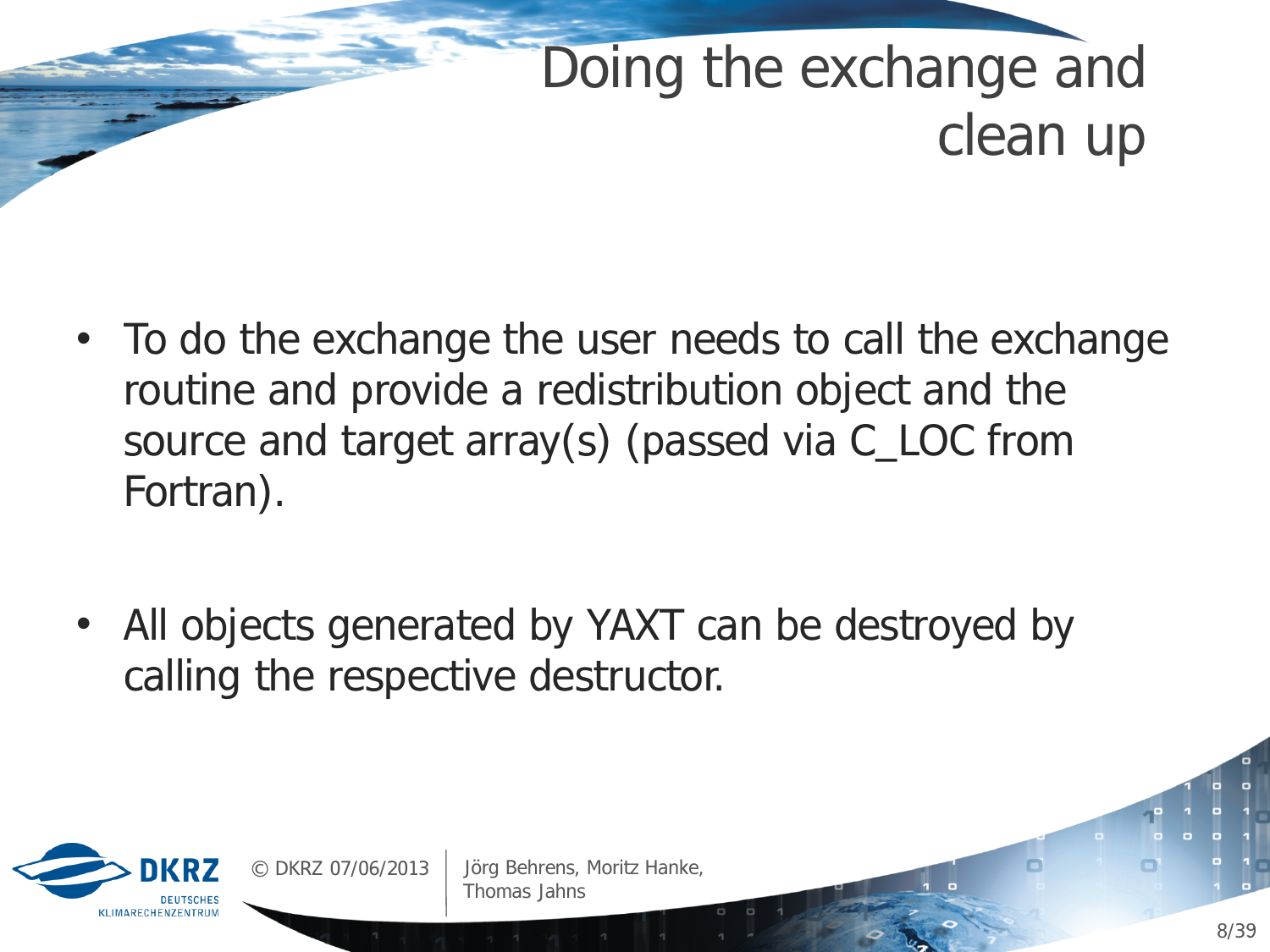

# Doing the exchange and clean up
To do the exchange the user needs to call the exchange routine and provide a redistribution object and the source and target array(s) (passed via C_LOC from Fortran).

All objects generated by YAXT can be destroyed by calling the respective destructor.
Jörg Behrens, Moritz Hanke, Thomas Jahns
07/06/2013
8